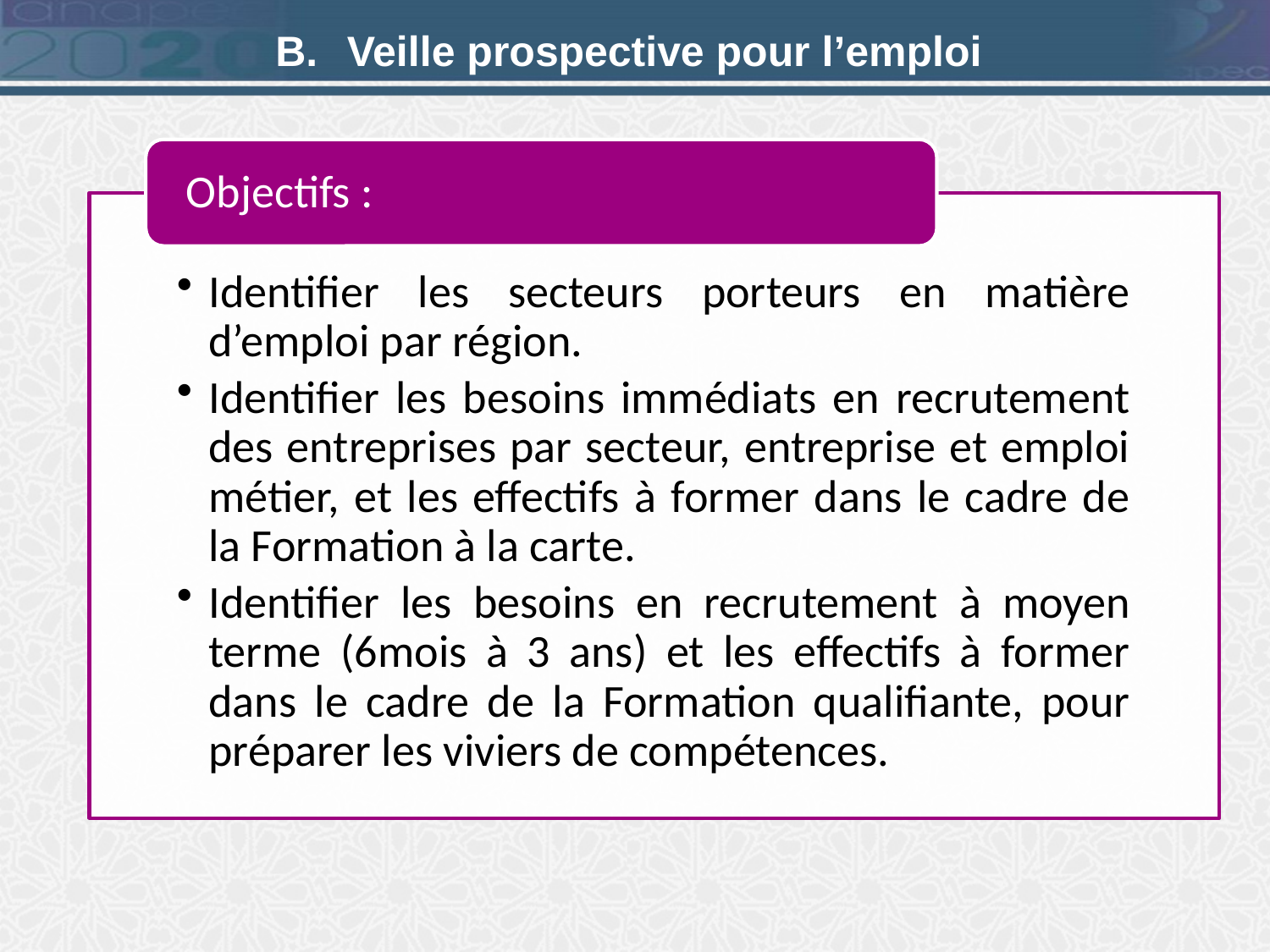

Veille prospective pour l’emploi
Identifier les secteurs porteurs en matière d’emploi par région.
Identifier les besoins immédiats en recrutement des entreprises par secteur, entreprise et emploi métier, et les effectifs à former dans le cadre de la Formation à la carte.
Identifier les besoins en recrutement à moyen terme (6mois à 3 ans) et les effectifs à former dans le cadre de la Formation qualifiante, pour préparer les viviers de compétences.
Objectifs :